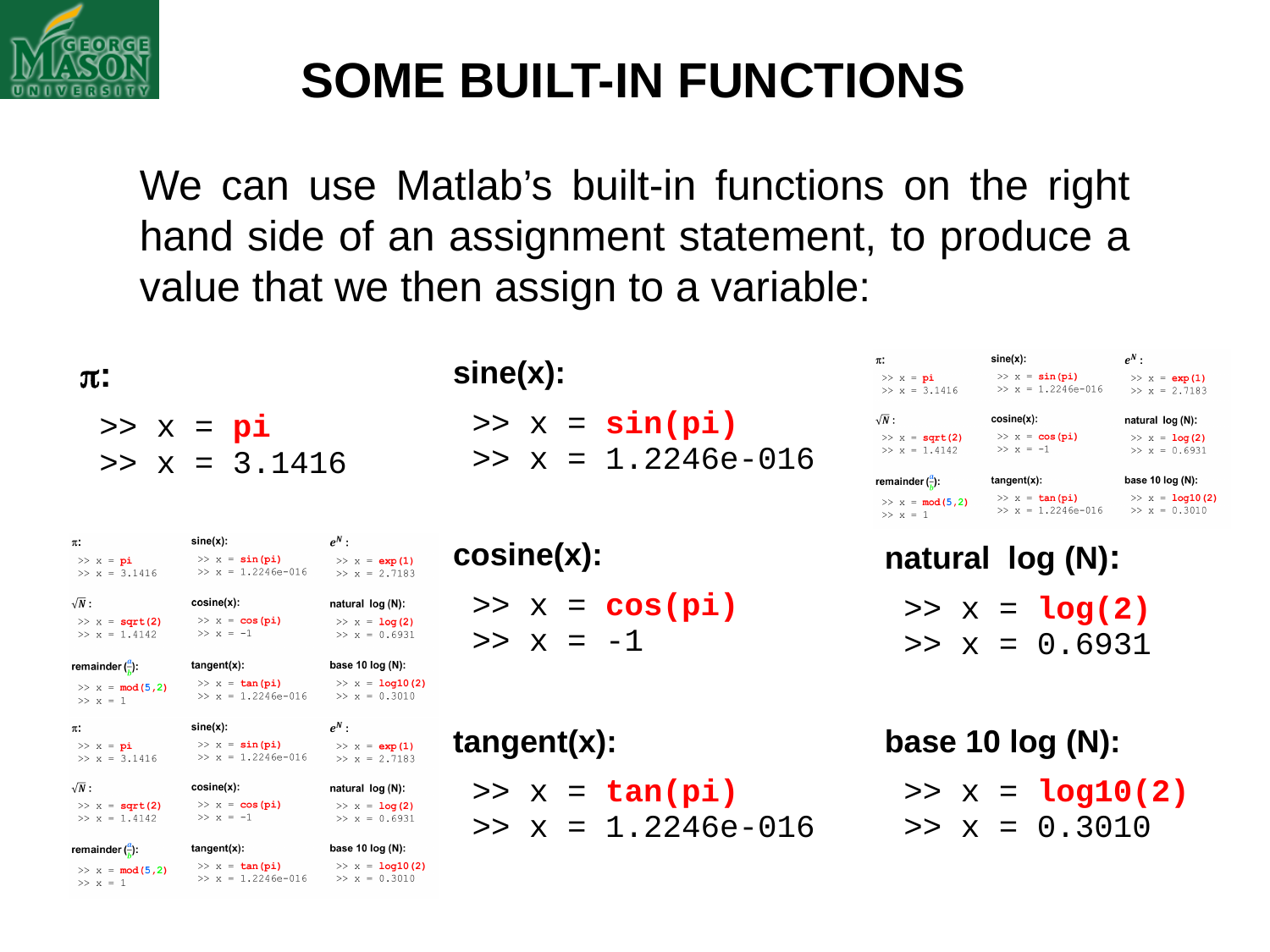

SOME BUILT-IN FUNCTIONS
We can use Matlab’s built-in functions on the right hand side of an assignment statement, to produce a value that we then assign to a variable:
| π: >> x = pi >> x = 3.1416 | sine(x): >> x = sin(pi) >> x = 1.2246e-016 |  |
| --- | --- | --- |
|  | cosine(x): >> x = cos(pi) >> x = -1 | natural log (N): >> x = log(2) >> x = 0.6931 |
|  | tangent(x): >> x = tan(pi) >> x = 1.2246e-016 | base 10 log (N): >> x = log10(2) >> x = 0.3010 |